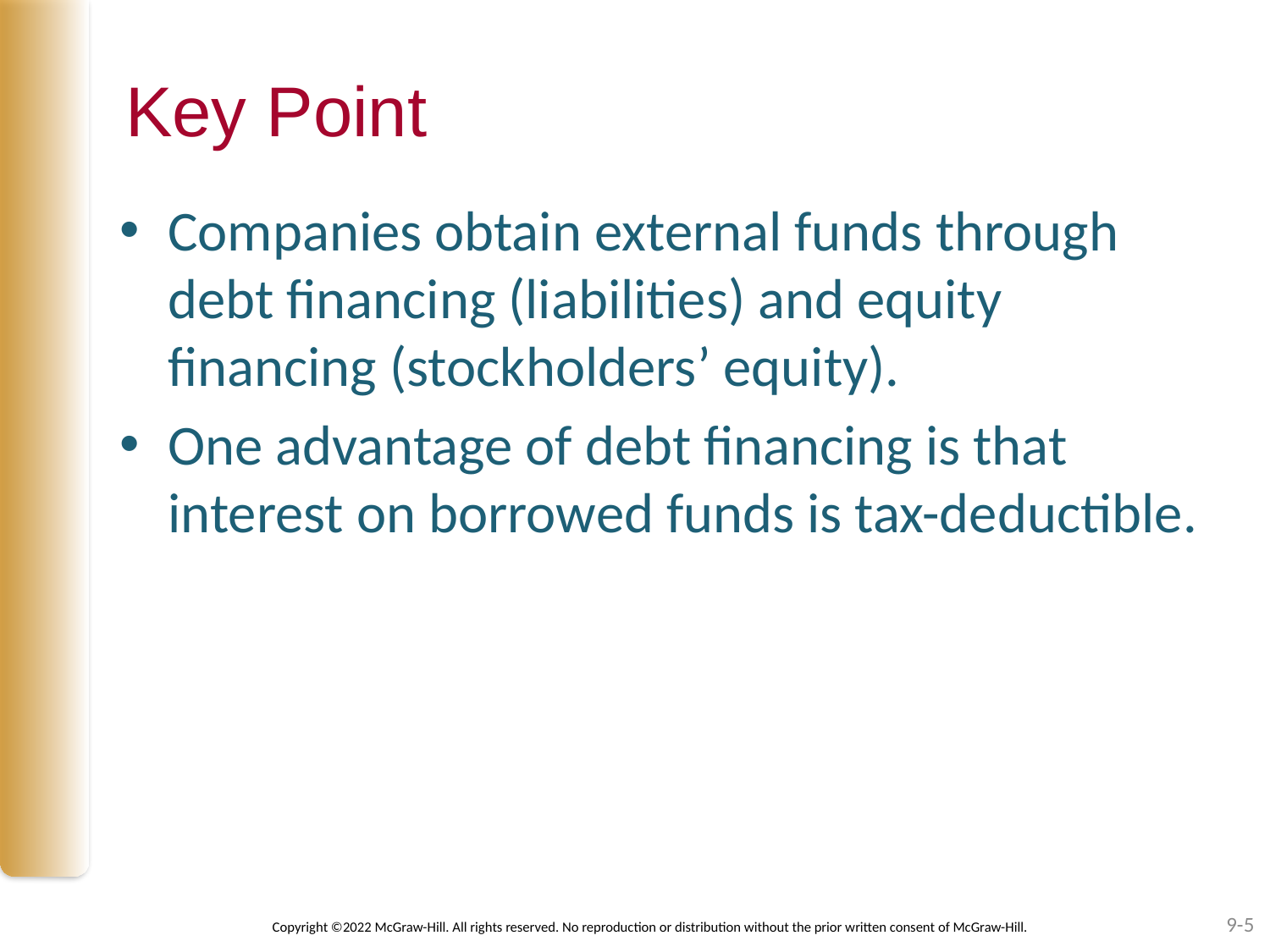

# Key Point
Companies obtain external funds through debt financing (liabilities) and equity financing (stockholders’ equity).
One advantage of debt financing is that interest on borrowed funds is tax-deductible.
9-5
Copyright ©2022 McGraw-Hill. All rights reserved. No reproduction or distribution without the prior written consent of McGraw-Hill.